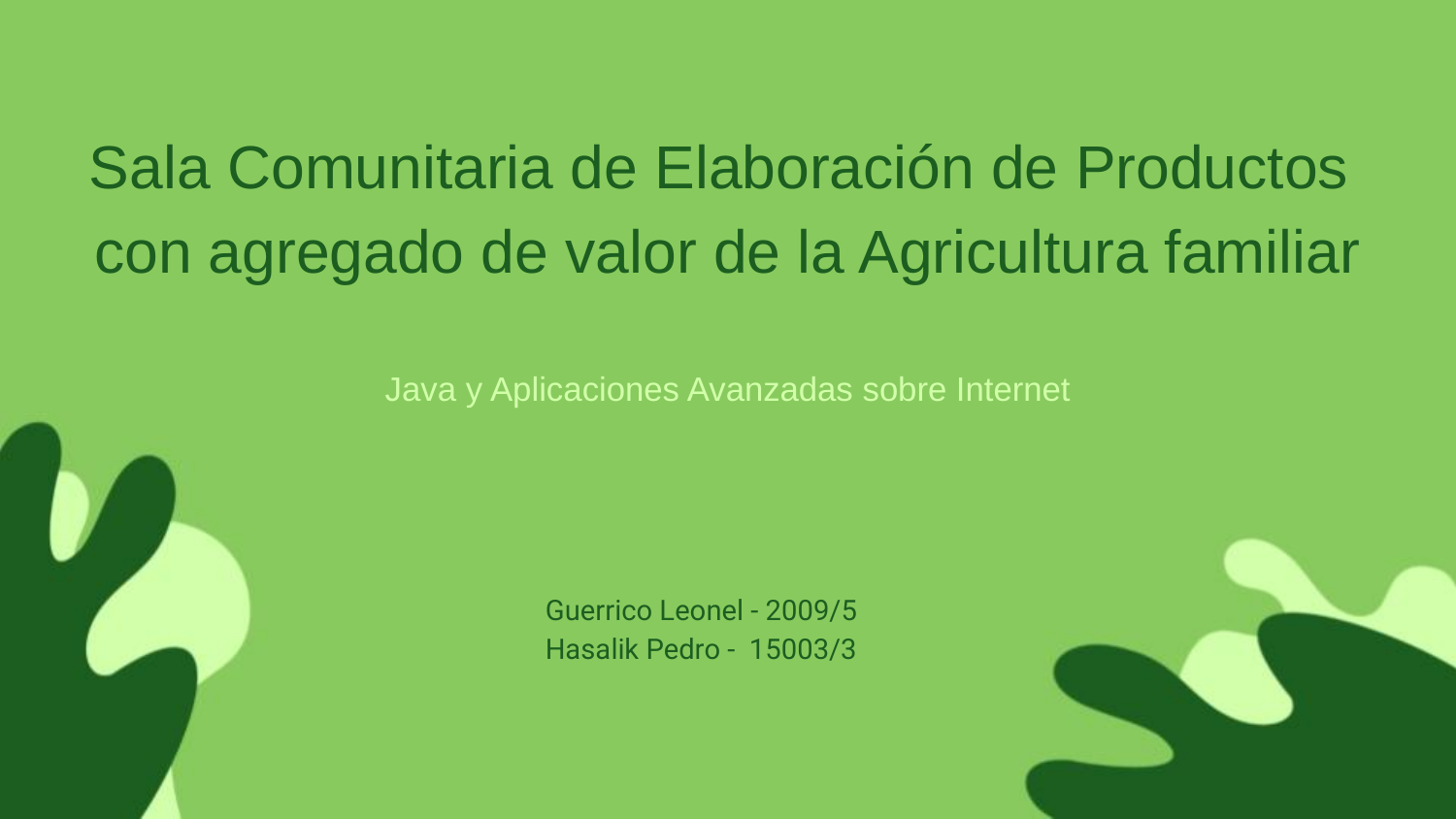

# Sala Comunitaria de Elaboración de Productos
con agregado de valor de la Agricultura familiar
Java y Aplicaciones Avanzadas sobre Internet
Guerrico Leonel - 2009/5
Hasalik Pedro -  15003/3